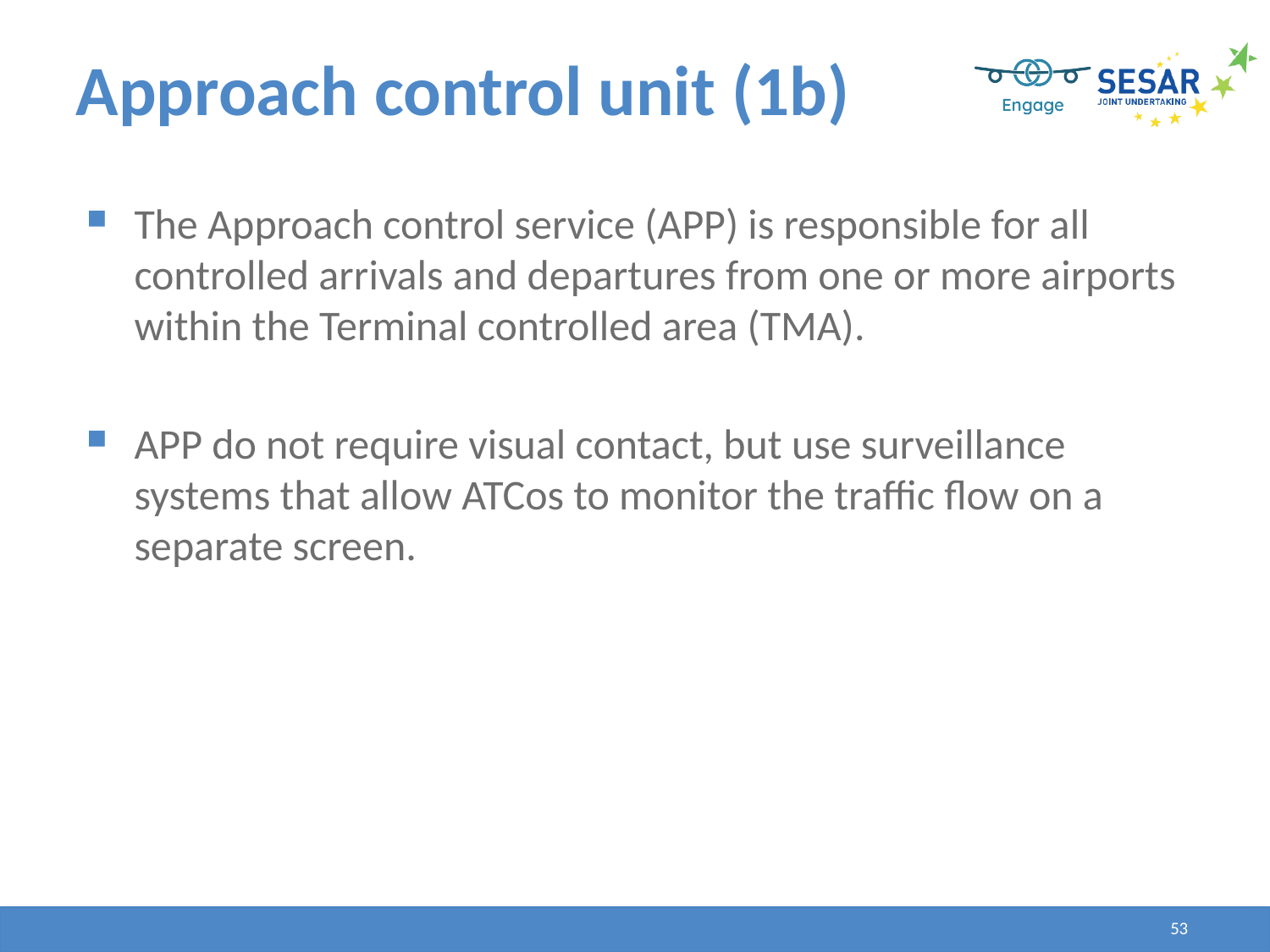

Approach control unit (1b)
The Approach control service (APP) is responsible for all controlled arrivals and departures from one or more airports within the Terminal controlled area (TMA).

APP do not require visual contact, but use surveillance systems that allow ATCos to monitor the traffic flow on a separate screen.

53